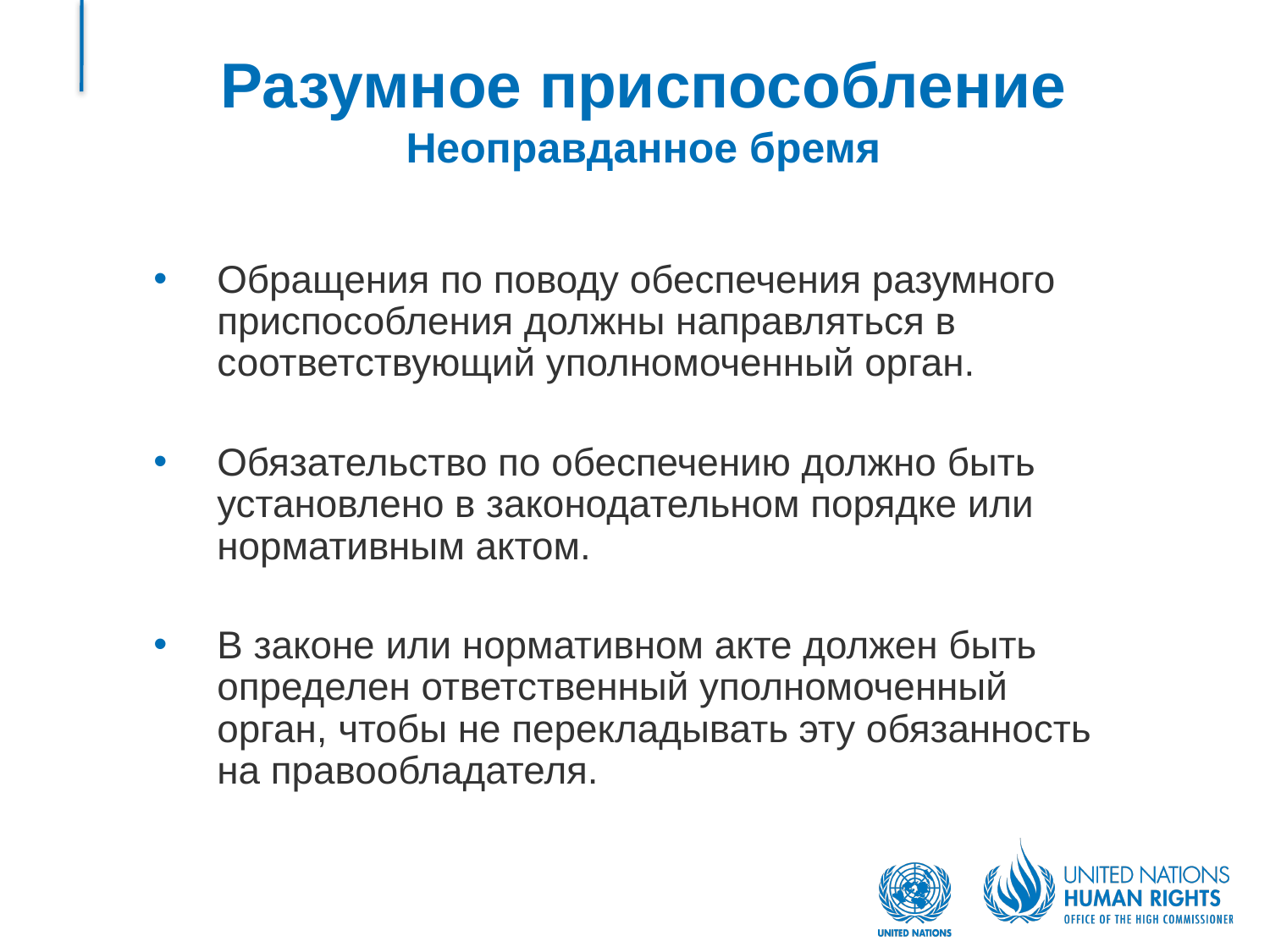

# Разумное приспособление Неоправданное бремя

Обращения по поводу обеспечения разумного приспособления должны направляться в соответствующий уполномоченный орган.

Обязательство по обеспечению должно быть установлено в законодательном порядке или нормативным актом.

В законе или нормативном акте должен быть определен ответственный уполномоченный орган, чтобы не перекладывать эту обязанность на правообладателя.